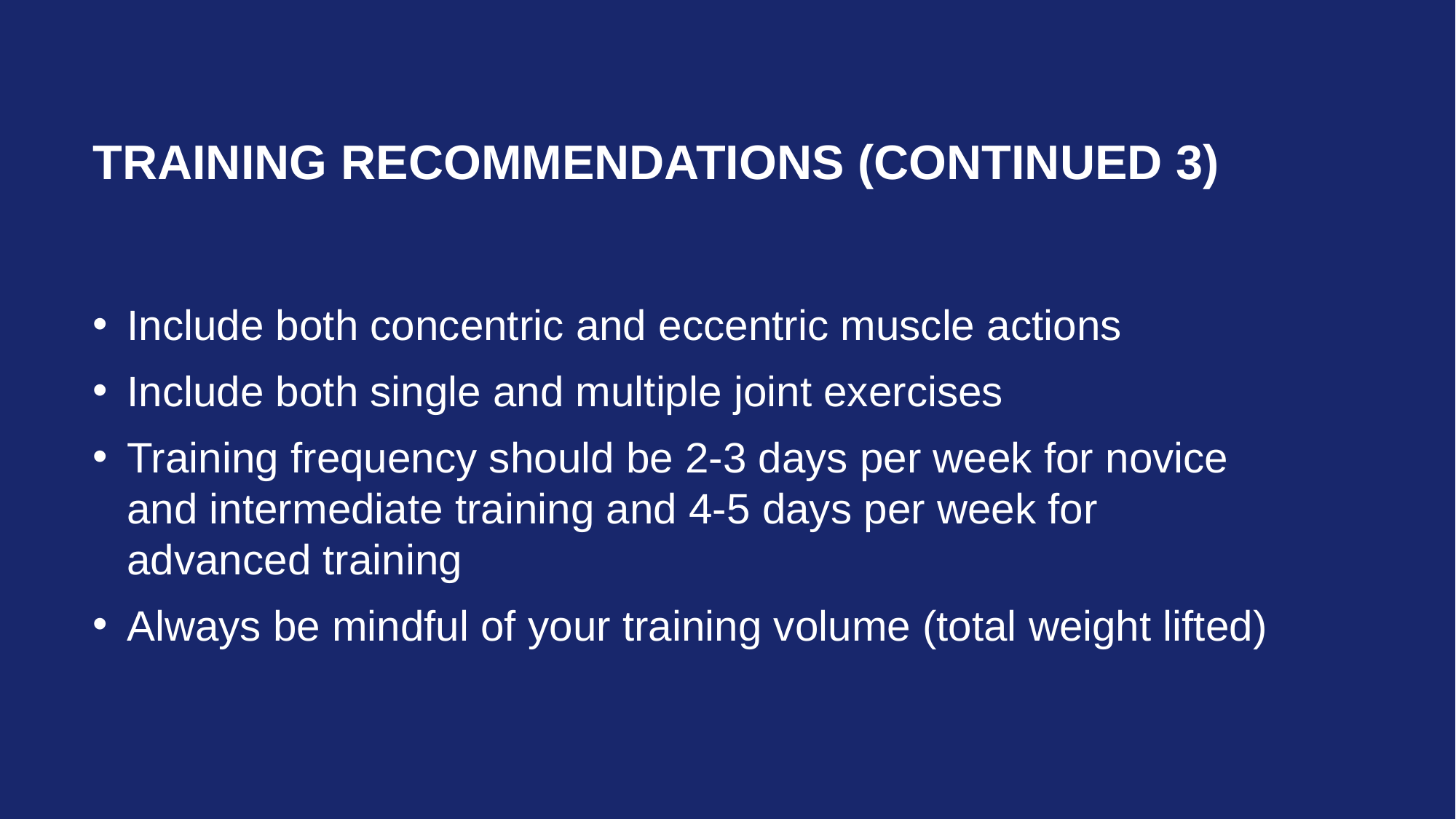

# Training Recommendations (continued 3)
Include both concentric and eccentric muscle actions
Include both single and multiple joint exercises
Training frequency should be 2-3 days per week for novice and intermediate training and 4-5 days per week for advanced training
Always be mindful of your training volume (total weight lifted)